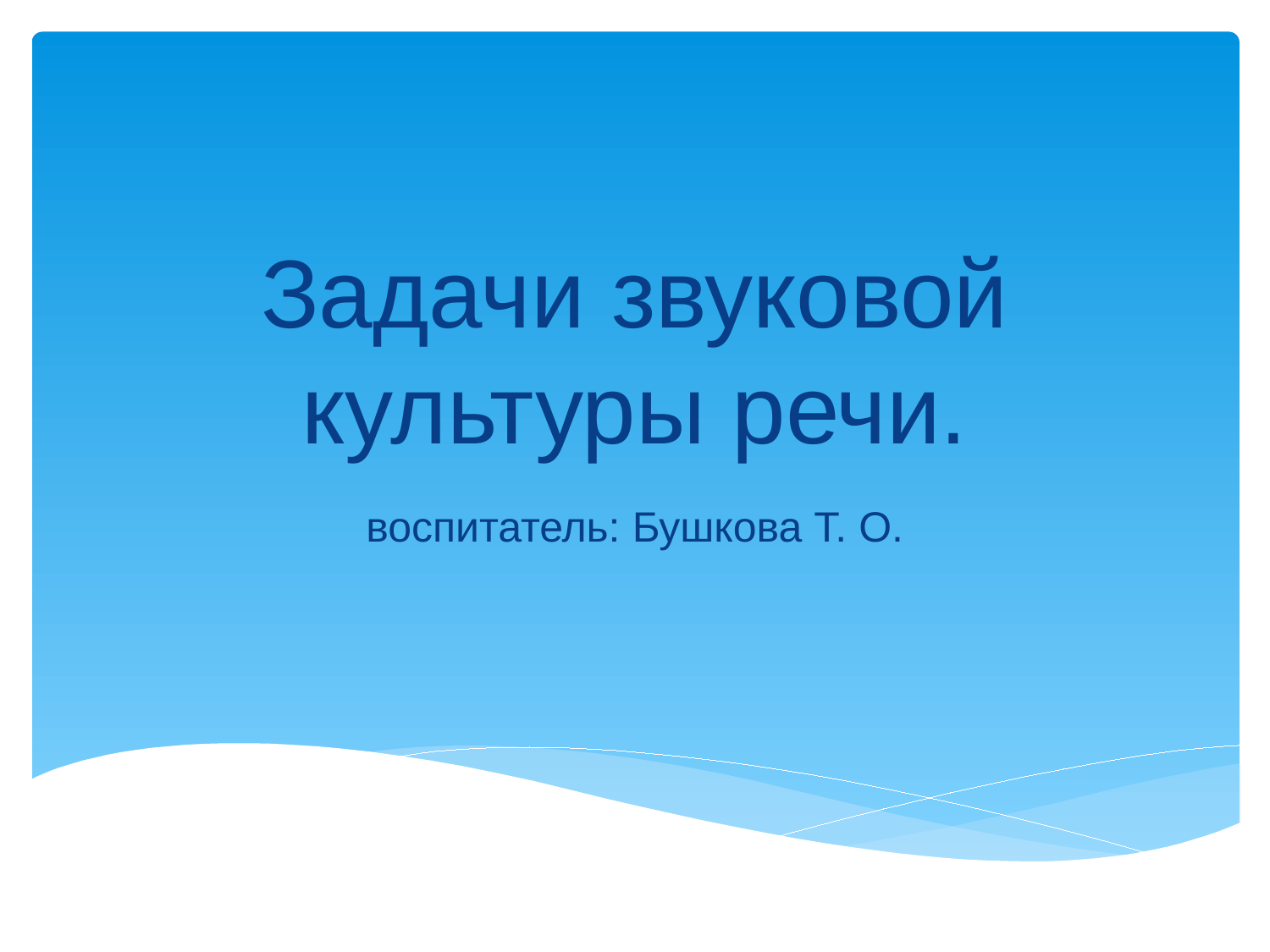

# Задачи звуковой культуры речи.
 воспитатель: Бушкова Т. О.